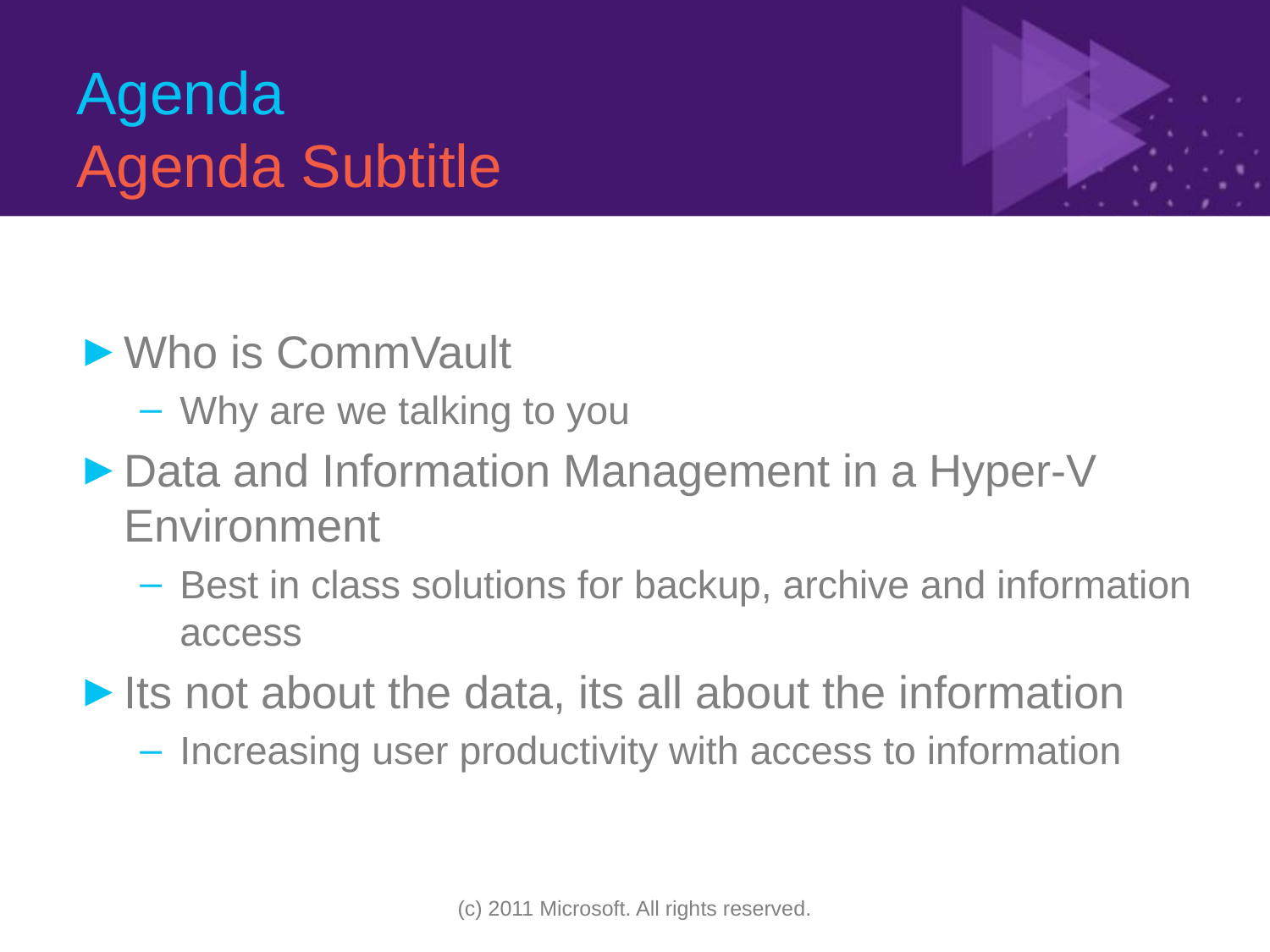

# Agenda Agenda Subtitle
Who is CommVault
Why are we talking to you
Data and Information Management in a Hyper-V Environment
Best in class solutions for backup, archive and information access
Its not about the data, its all about the information
Increasing user productivity with access to information

(c) 2011 Microsoft. All rights reserved.